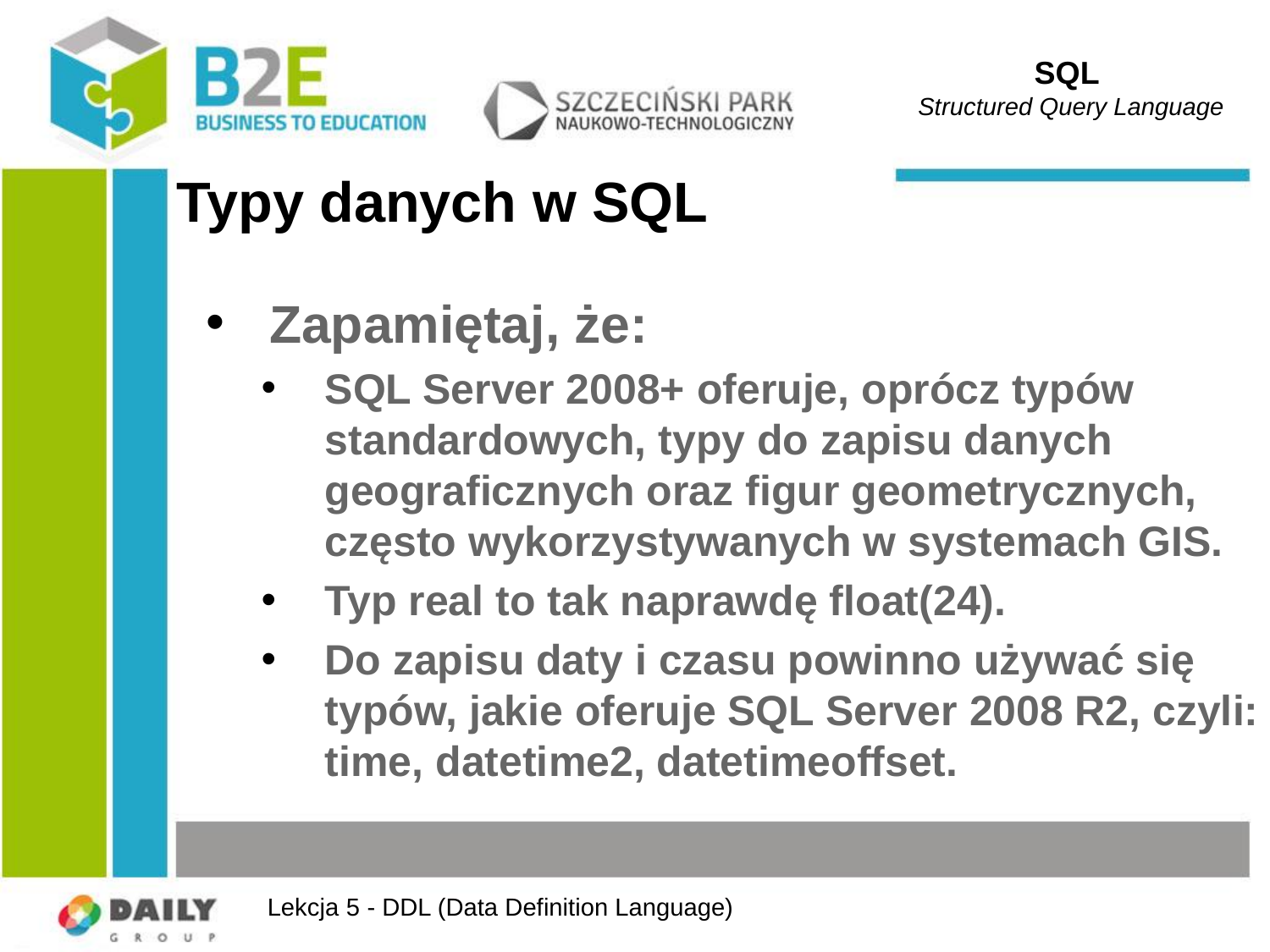

SQL
Structured Query Language
# Typy danych w SQL
Zapamiętaj, że:
SQL Server 2008+ oferuje, oprócz typów standardowych, typy do zapisu danych geograficznych oraz figur geometrycznych, często wykorzystywanych w systemach GIS.
Typ real to tak naprawdę float(24).
Do zapisu daty i czasu powinno używać się typów, jakie oferuje SQL Server 2008 R2, czyli: time, datetime2, datetimeoffset.
Lekcja 5 - DDL (Data Definition Language)